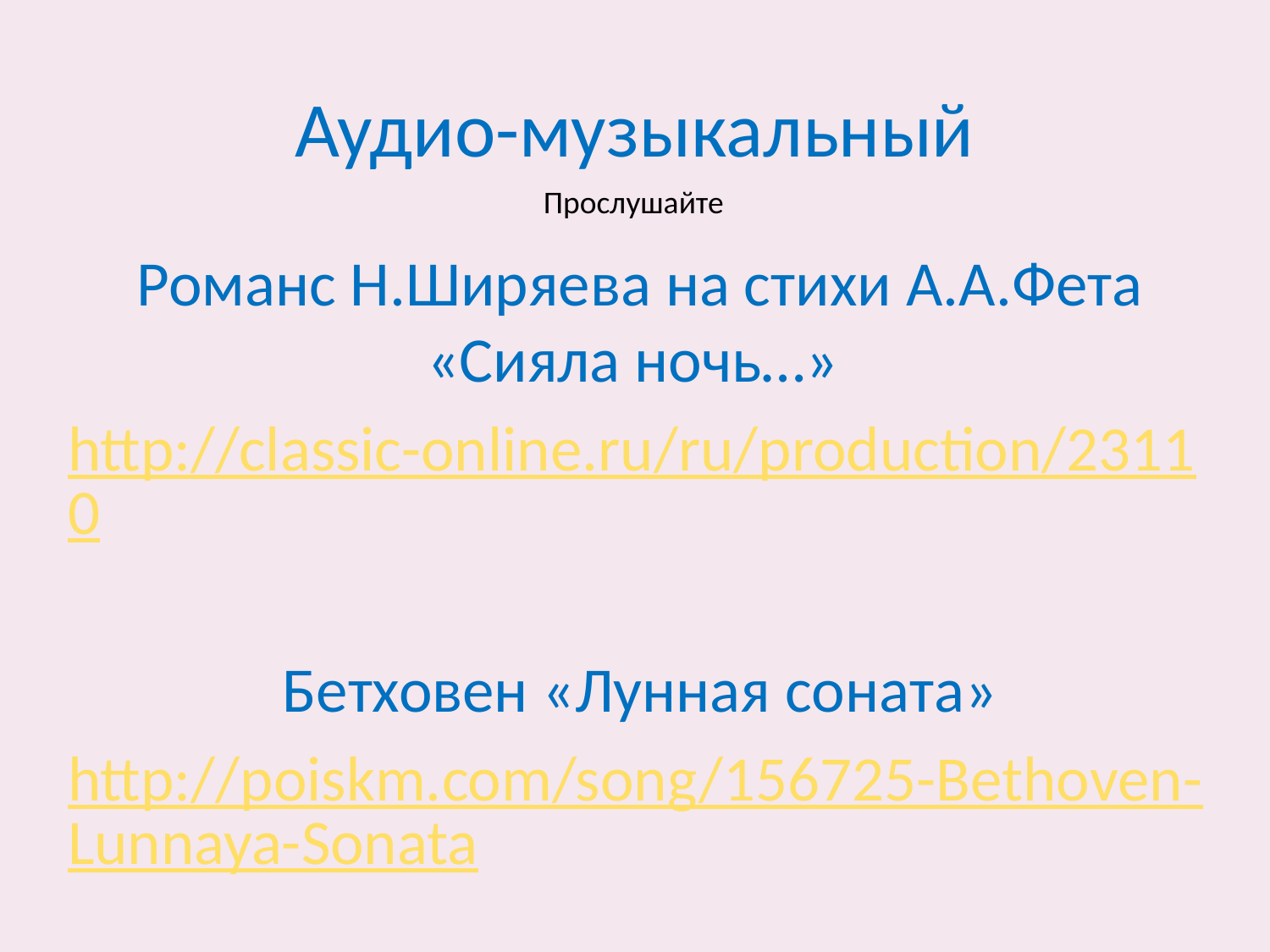

# Аудио-музыкальный
Прослушайте
Романс Н.Ширяева на стихи А.А.Фета «Сияла ночь…»
http://classic-online.ru/ru/production/23110

Бетховен «Лунная соната»
http://poiskm.com/song/156725-Bethoven-Lunnaya-Sonata